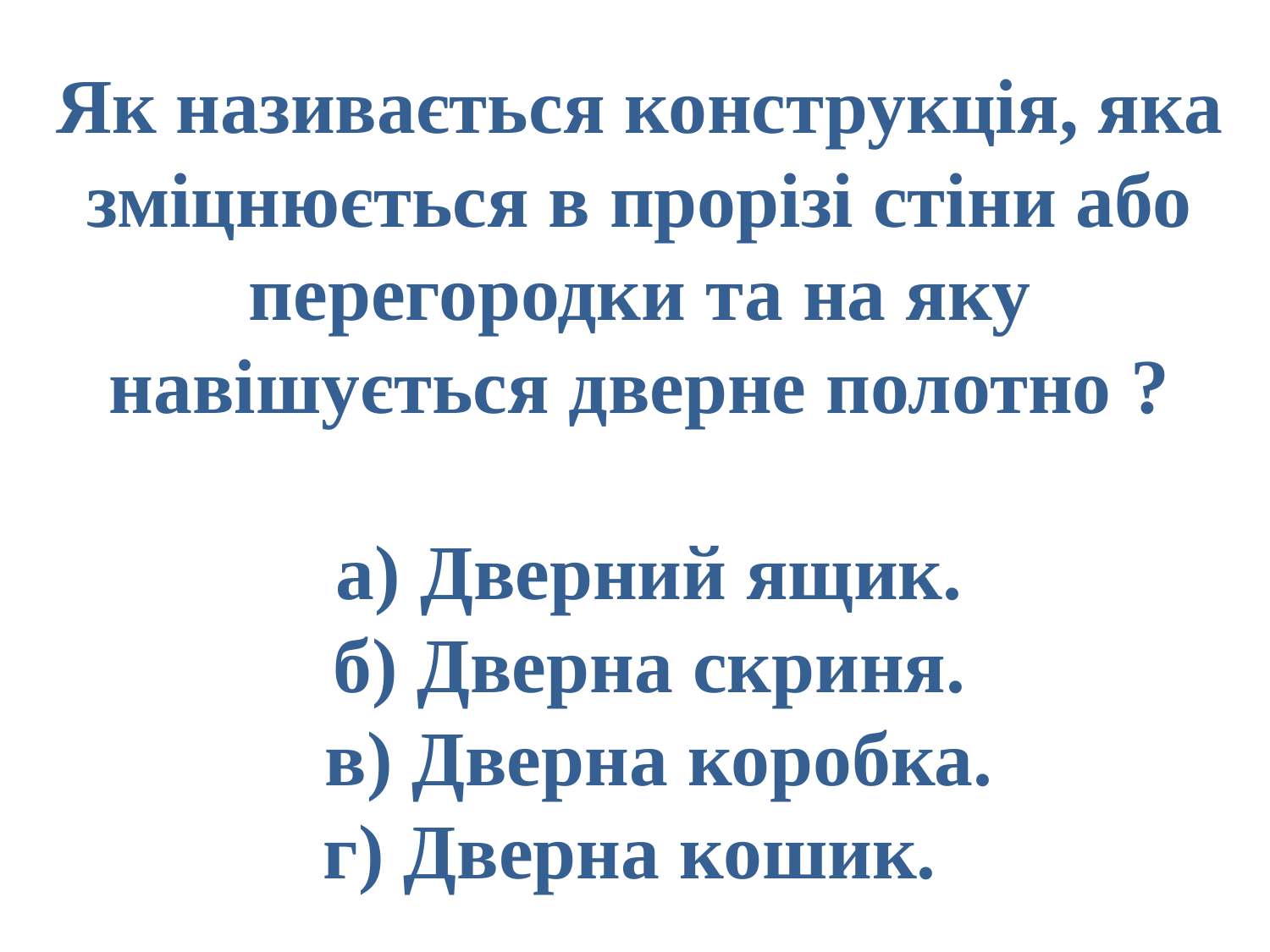

# Як називається конструкція, яка зміцнюється в прорізі стіни або перегородки та на яку навішується дверне полотно ? а) Дверний ящик. б) Дверна скриня. в) Дверна коробка. г) Дверна кошик.